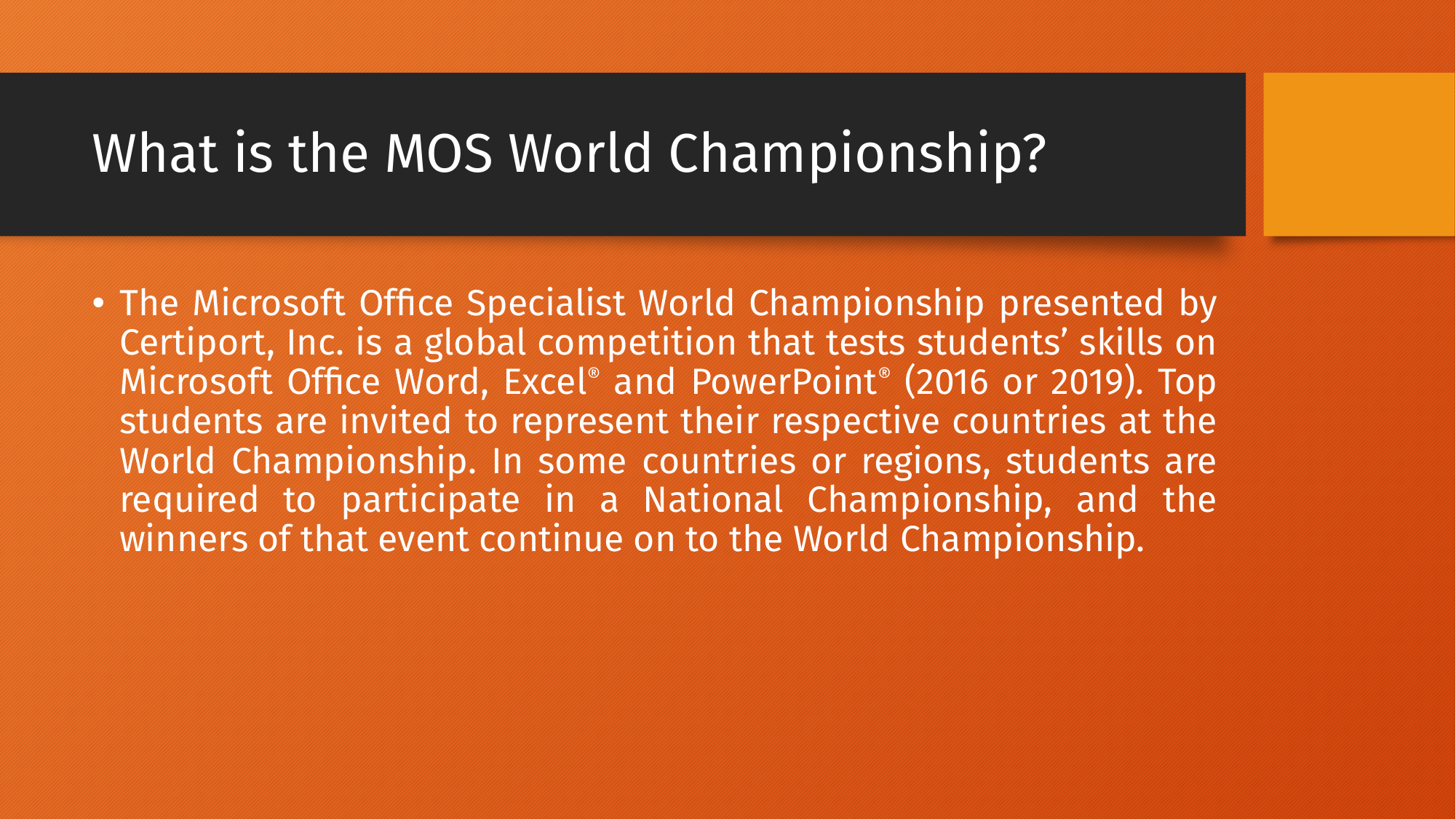

# What is the MOS World Championship?
The Microsoft Office Specialist World Championship presented by Certiport, Inc. is a global competition that tests students’ skills on Microsoft Office Word, Excel® and PowerPoint® (2016 or 2019). Top students are invited to represent their respective countries at the World Championship. In some countries or regions, students are required to participate in a National Championship, and the winners of that event continue on to the World Championship.